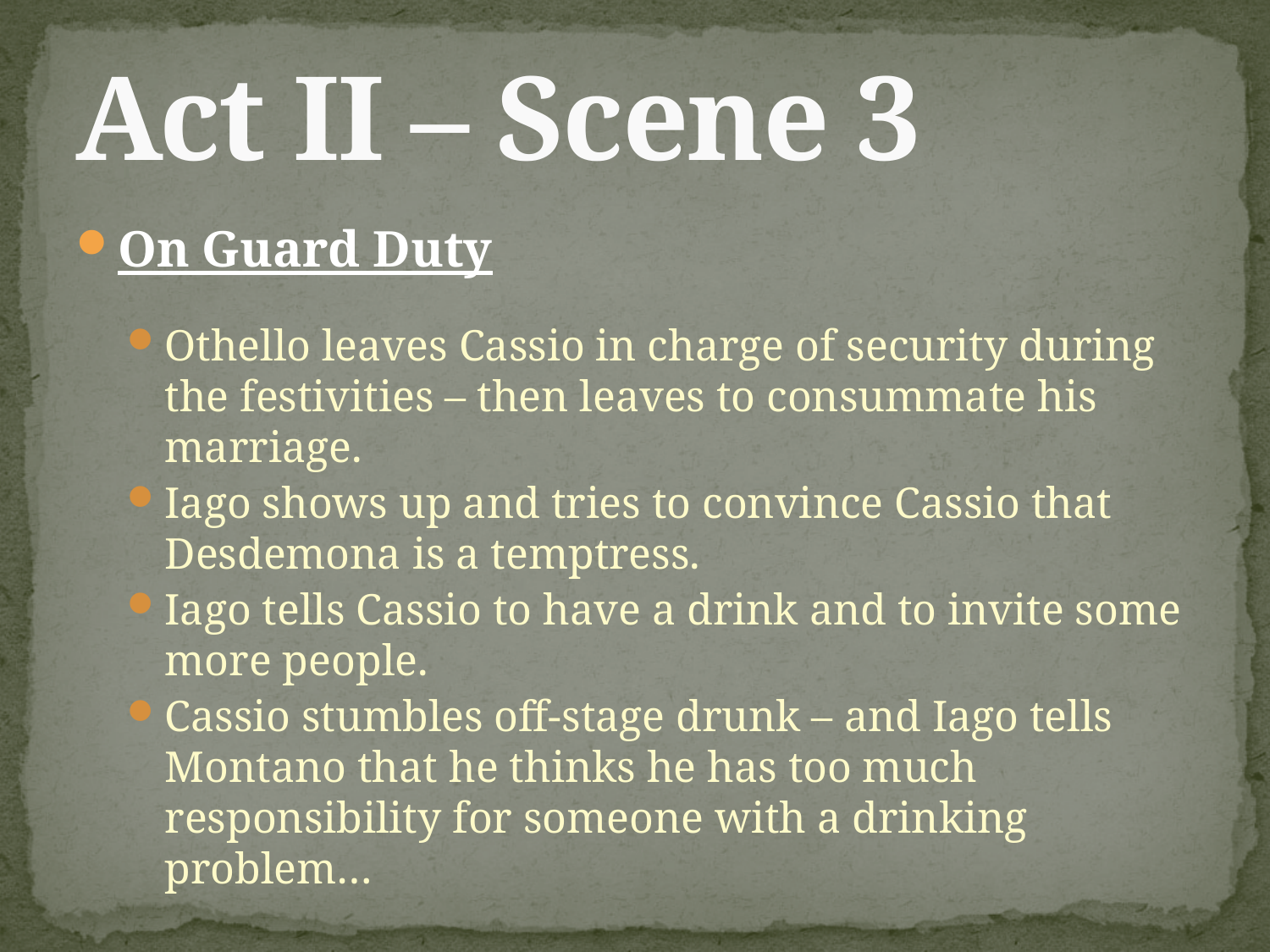

# Act II – Scene 3
On Guard Duty

Othello leaves Cassio in charge of security during the festivities – then leaves to consummate his marriage.
Iago shows up and tries to convince Cassio that Desdemona is a temptress.
Iago tells Cassio to have a drink and to invite some more people.
Cassio stumbles off-stage drunk – and Iago tells Montano that he thinks he has too much responsibility for someone with a drinking problem…